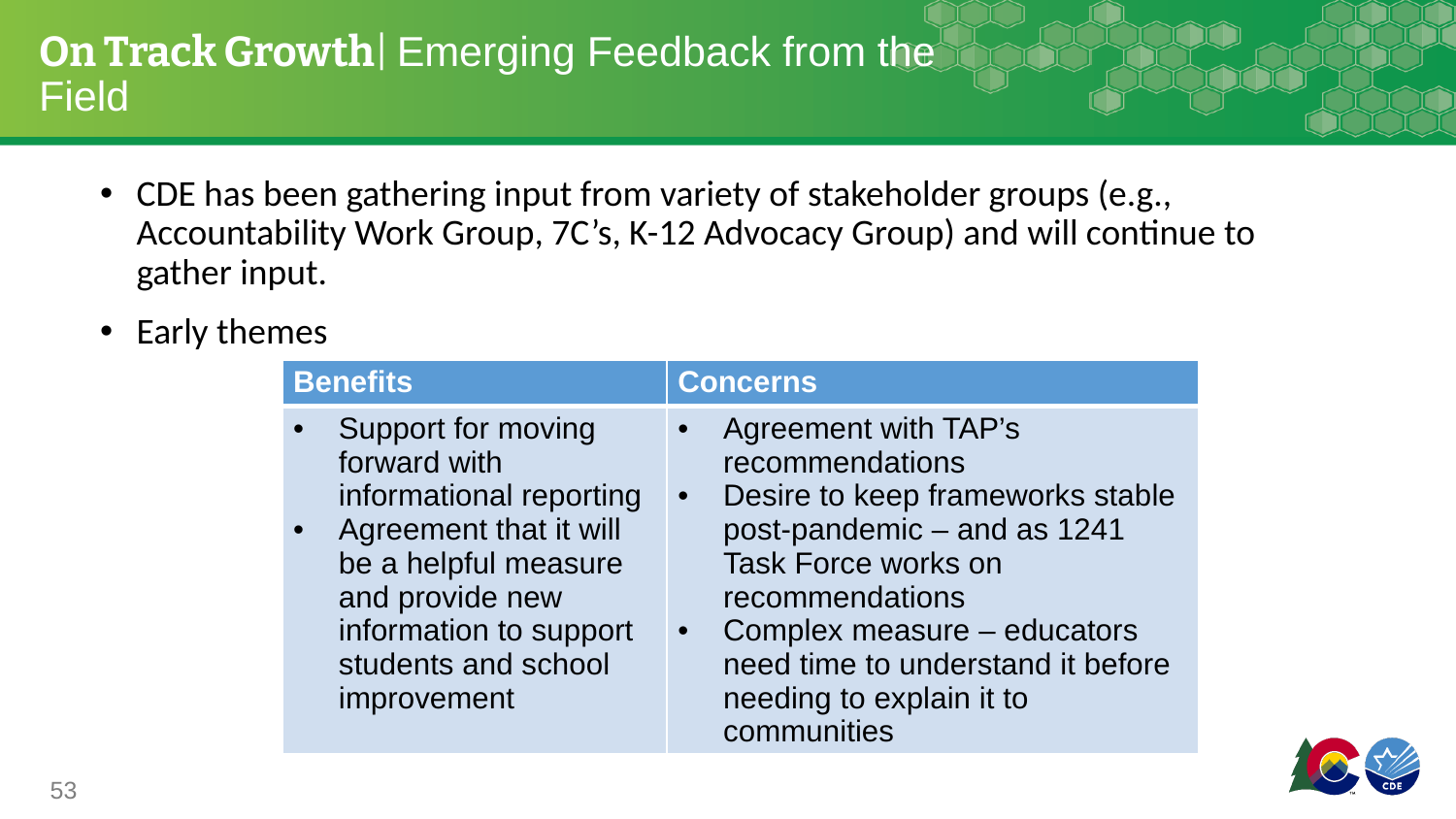

# On Track Growth| Emerging Feedback from the Field
CDE has been gathering input from variety of stakeholder groups (e.g., Accountability Work Group, 7C’s, K-12 Advocacy Group) and will continue to gather input.
Early themes
| Benefits | Concerns |
| --- | --- |
| Support for moving forward with informational reporting Agreement that it will be a helpful measure and provide new information to support students and school improvement | Agreement with TAP’s recommendations Desire to keep frameworks stable post-pandemic – and as 1241 Task Force works on recommendations Complex measure – educators need time to understand it before needing to explain it to communities |
53